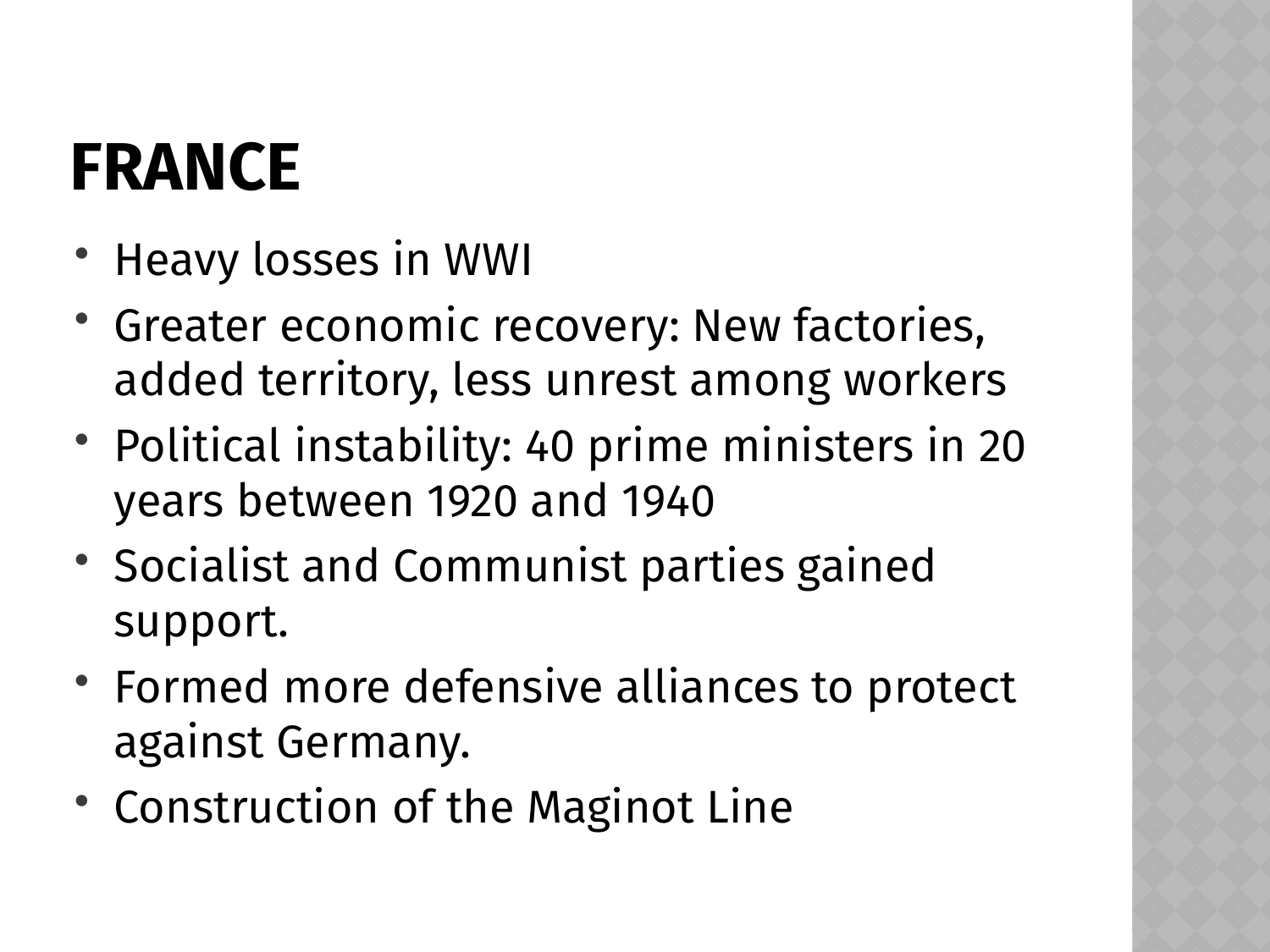

# france
Heavy losses in WWI
Greater economic recovery: New factories, added territory, less unrest among workers
Political instability: 40 prime ministers in 20 years between 1920 and 1940
Socialist and Communist parties gained support.
Formed more defensive alliances to protect against Germany.
Construction of the Maginot Line